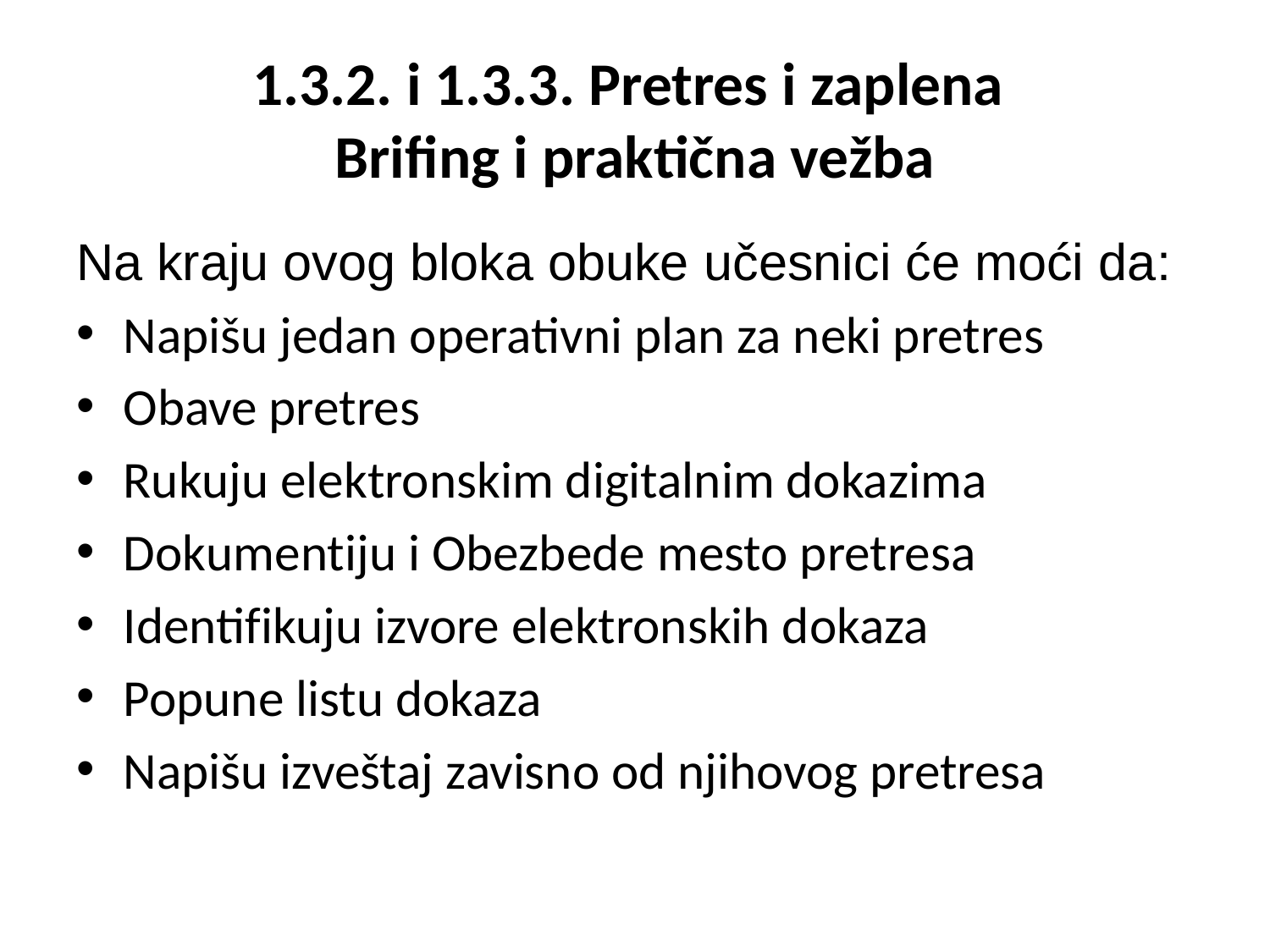

# 1.3.2. i 1.3.3. Pretres i zaplena Brifing i praktična vežba
Na kraju ovog bloka obuke učesnici će moći da:
Napišu jedan operativni plan za neki pretres
Obave pretres
Rukuju elektronskim digitalnim dokazima
Dokumentiju i Obezbede mesto pretresa
Identifikuju izvore elektronskih dokaza
Popune listu dokaza
Napišu izveštaj zavisno od njihovog pretresa